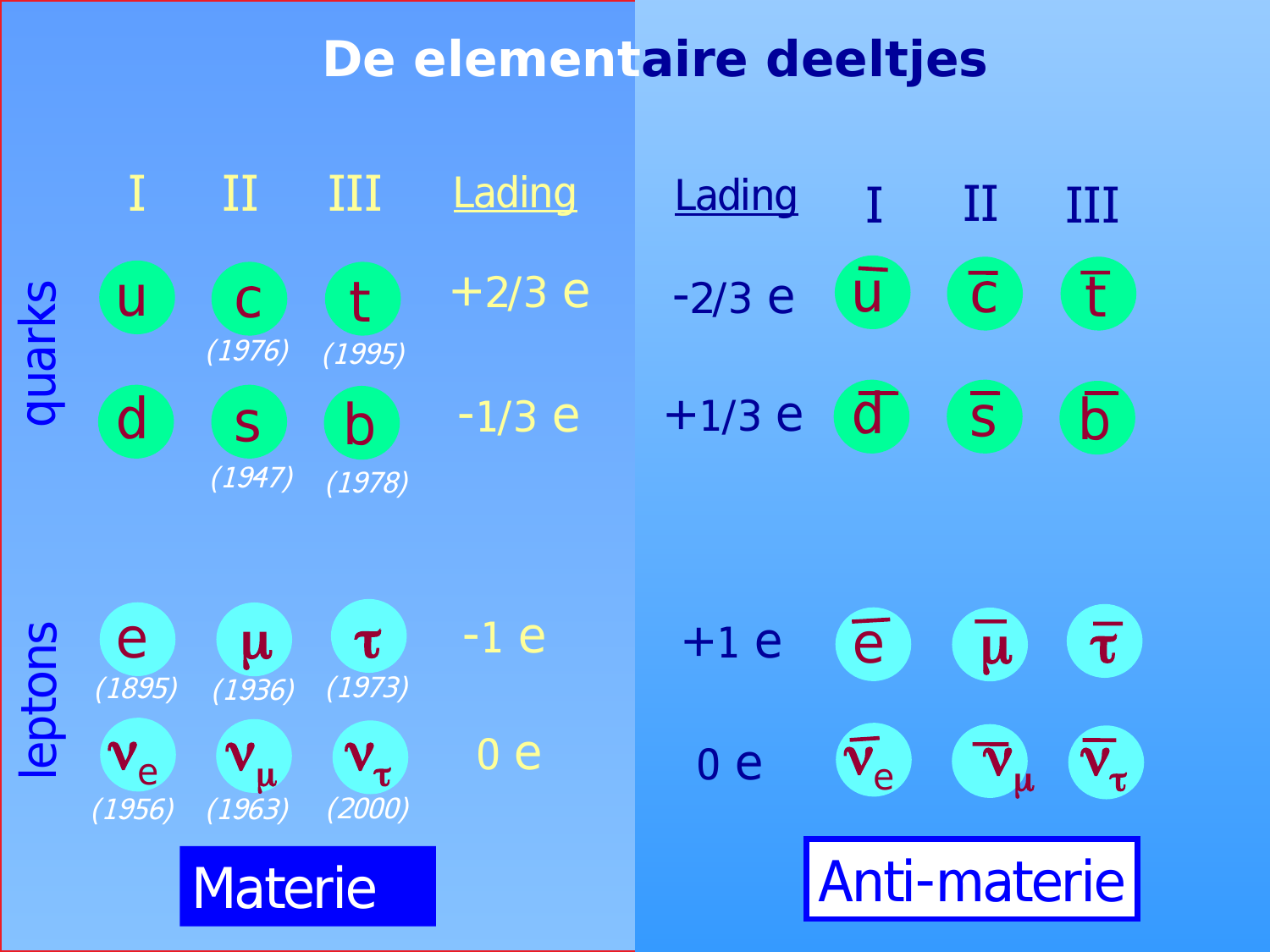

# De elementaire deeltjes
I
u

d

e

(1895)
νe

(1956)
II
c

s

μ

νμ

(1976)
(1947)
(1936)
(1963)
III
t

b

τ

ντ

(1995)
(1978)
(1973)
(2000)
Lading
+2/3 e
-1/3 e
-1 e
0 e
Lading
II
III
I
u
c

t

-2/3 e

quarks
d

s

+1/3 e
b

τ

μ

e

+1 e

leptons
νe

 νμ

ντ

0 e

Anti-materie
Materie